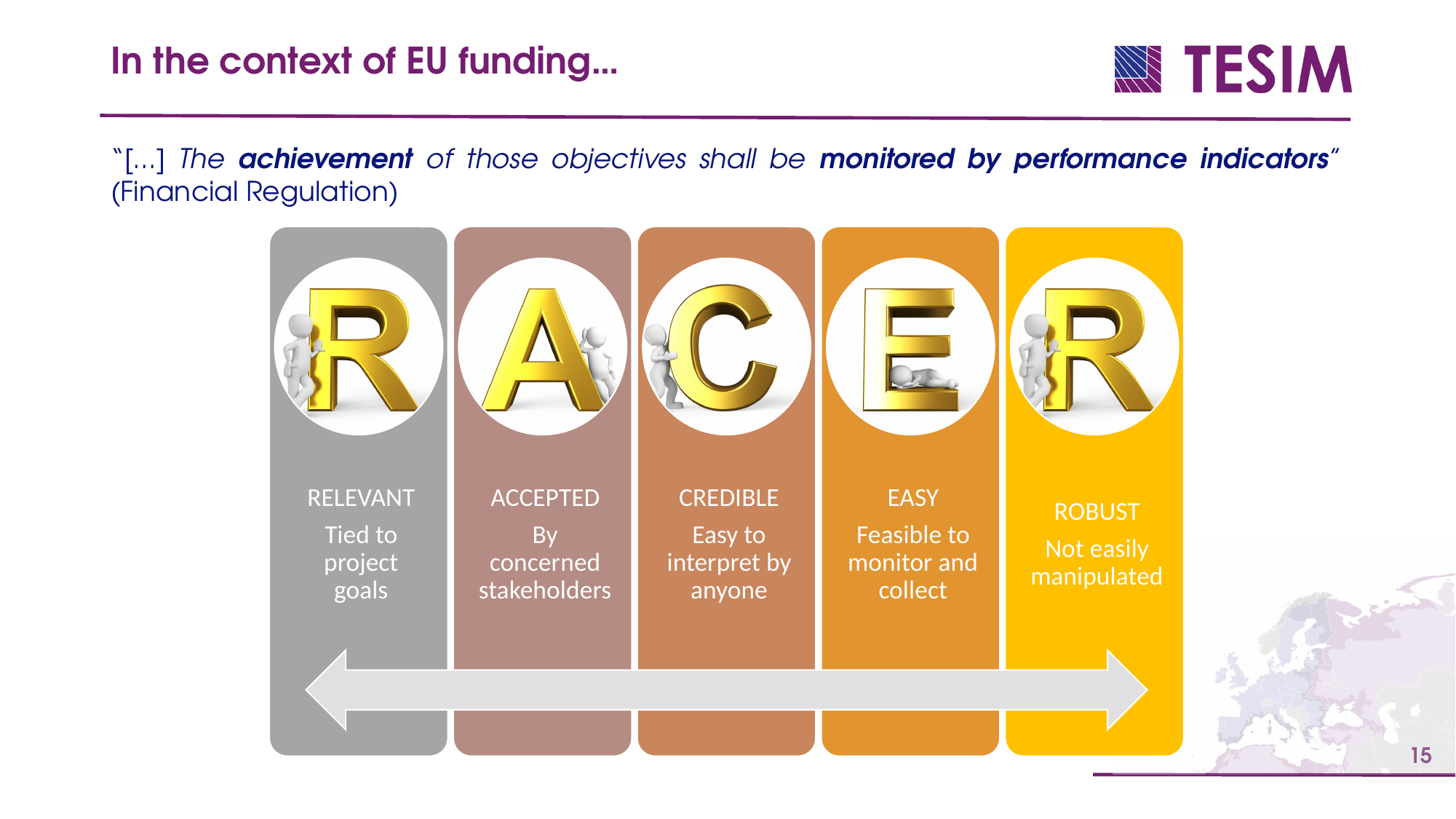

In the context of EU funding…
“[…] The achievement of those objectives shall be monitored by performance indicators” (Financial Regulation)
RELEVANT
Tied to project goals
ACCEPTED
By concerned stakeholders
CREDIBLE
Easy to interpret by anyone
EASY
Feasible to monitor and collect
ROBUST
Not easily manipulated